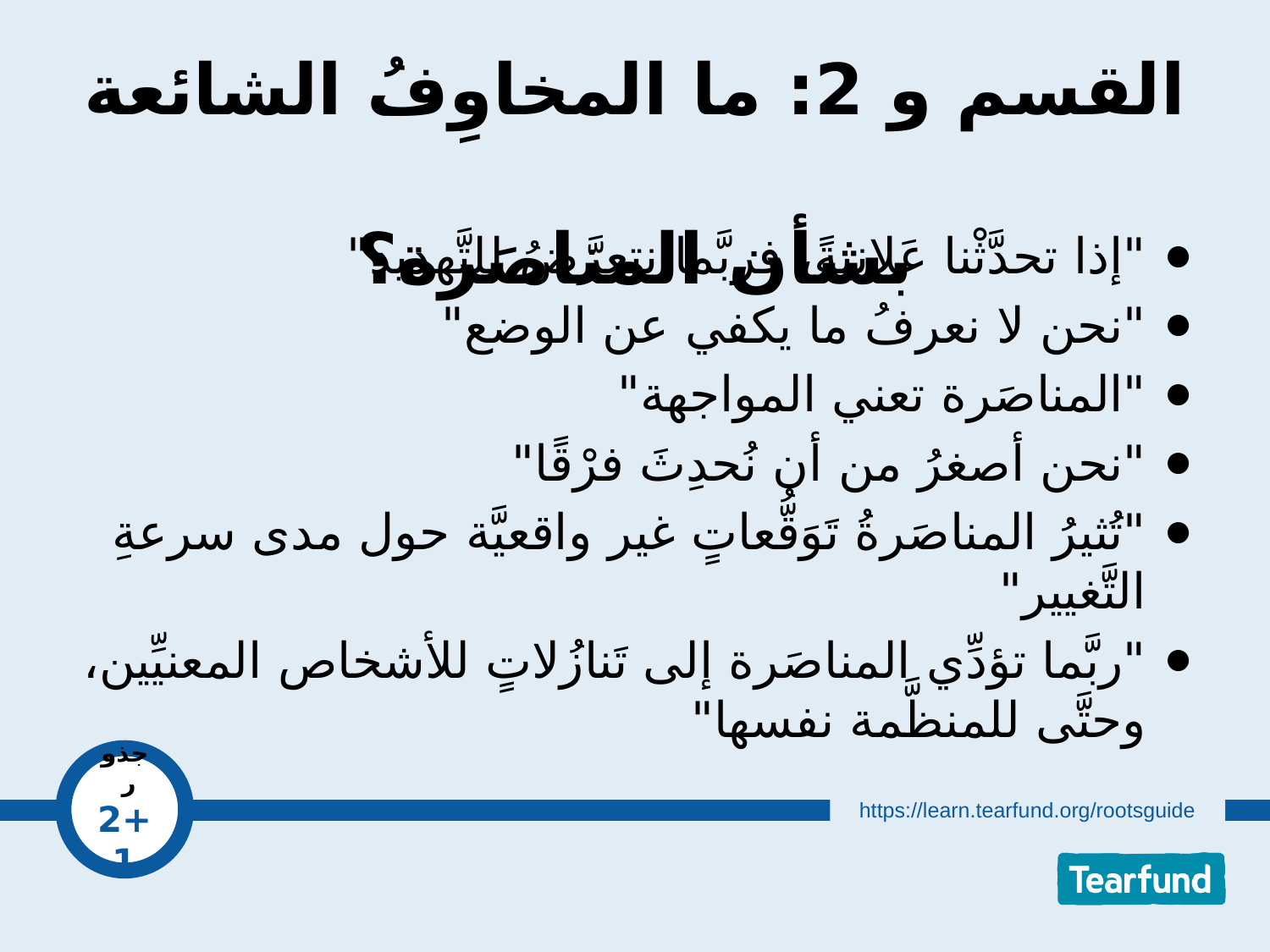

# القسم و 2: ما المخاوِفُ الشائعة بشأن المناصَرة؟
"إذا تحدَّثْنا عَلانِيةً، فربَّما نتعرَّضُ للتَّهديد"
"نحن لا نعرفُ ما يكفي عن الوضع"
"المناصَرة تعني المواجهة"
"نحن أصغرُ من أن نُحدِثَ فرْقًا"
"تُثيرُ المناصَرةُ تَوَقُّعاتٍ غير واقعيَّة حول مدى سرعةِ التَّغيير"
"ربَّما تؤدِّي المناصَرة إلى تَنازُلاتٍ للأشخاص المعنيِّين، وحتَّى للمنظَّمة نفسها"